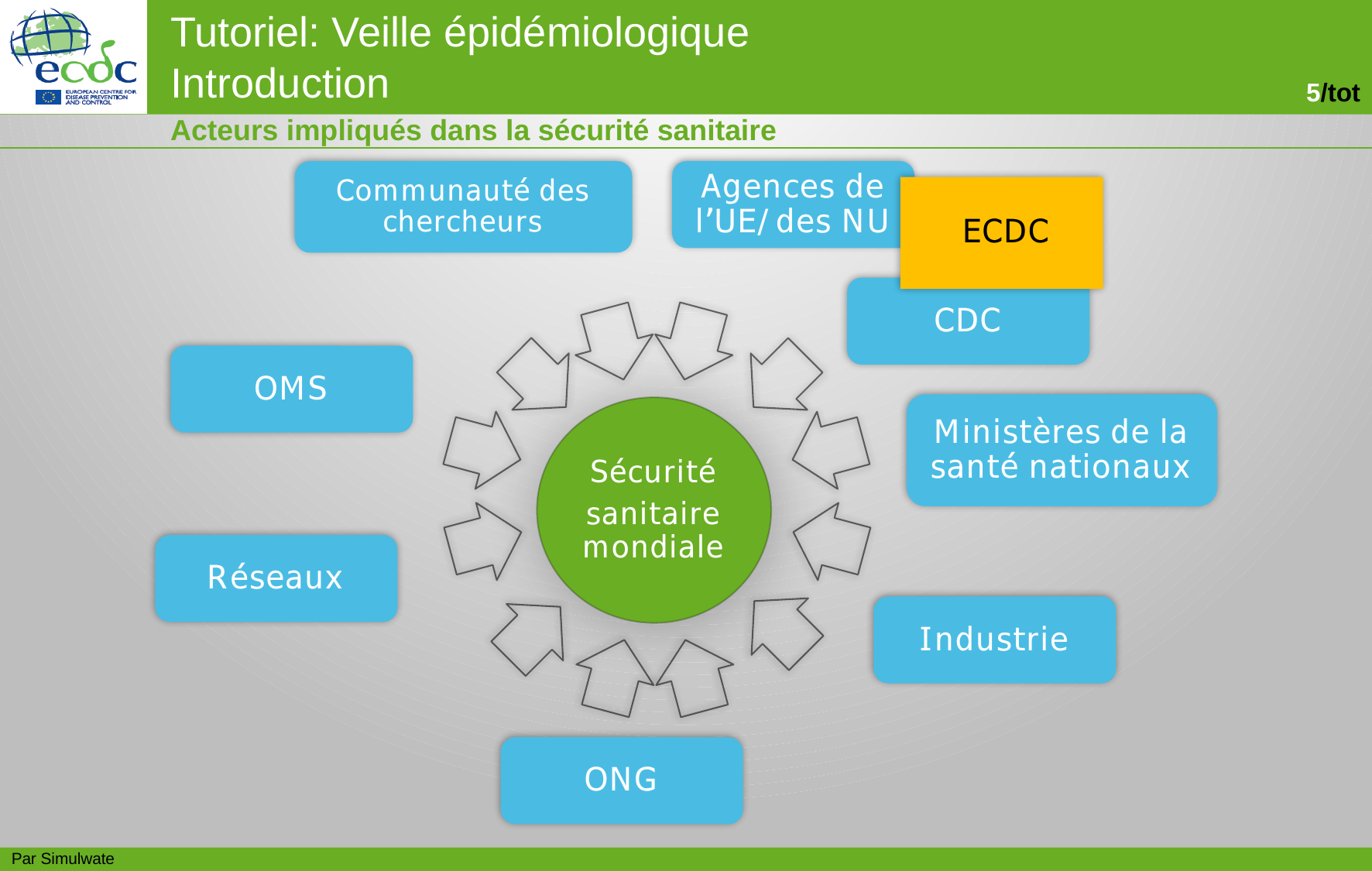

Acteurs impliqués dans la sécurité sanitaire
Communauté des chercheurs
Agences de l’UE/des NU
 ECDC
CDC

OMS
Ministères de la santé nationaux
Sécurité
sanitaire mondiale

Réseaux

Industrie

ONG